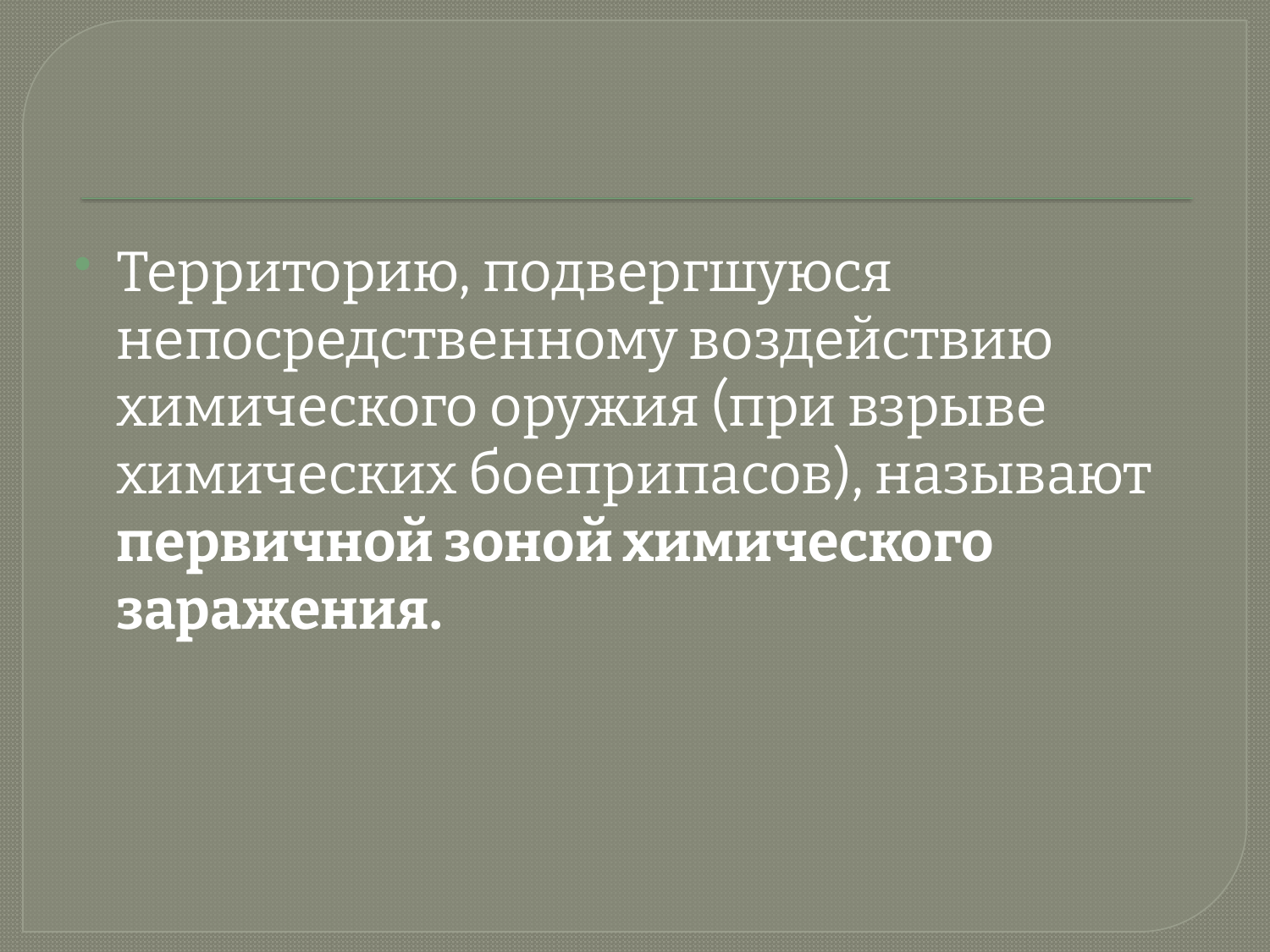

#
Территорию, подвергшуюся непосредственному воздействию химического оружия (при взрыве химических боеприпасов), называют первичной зоной химического заражения.